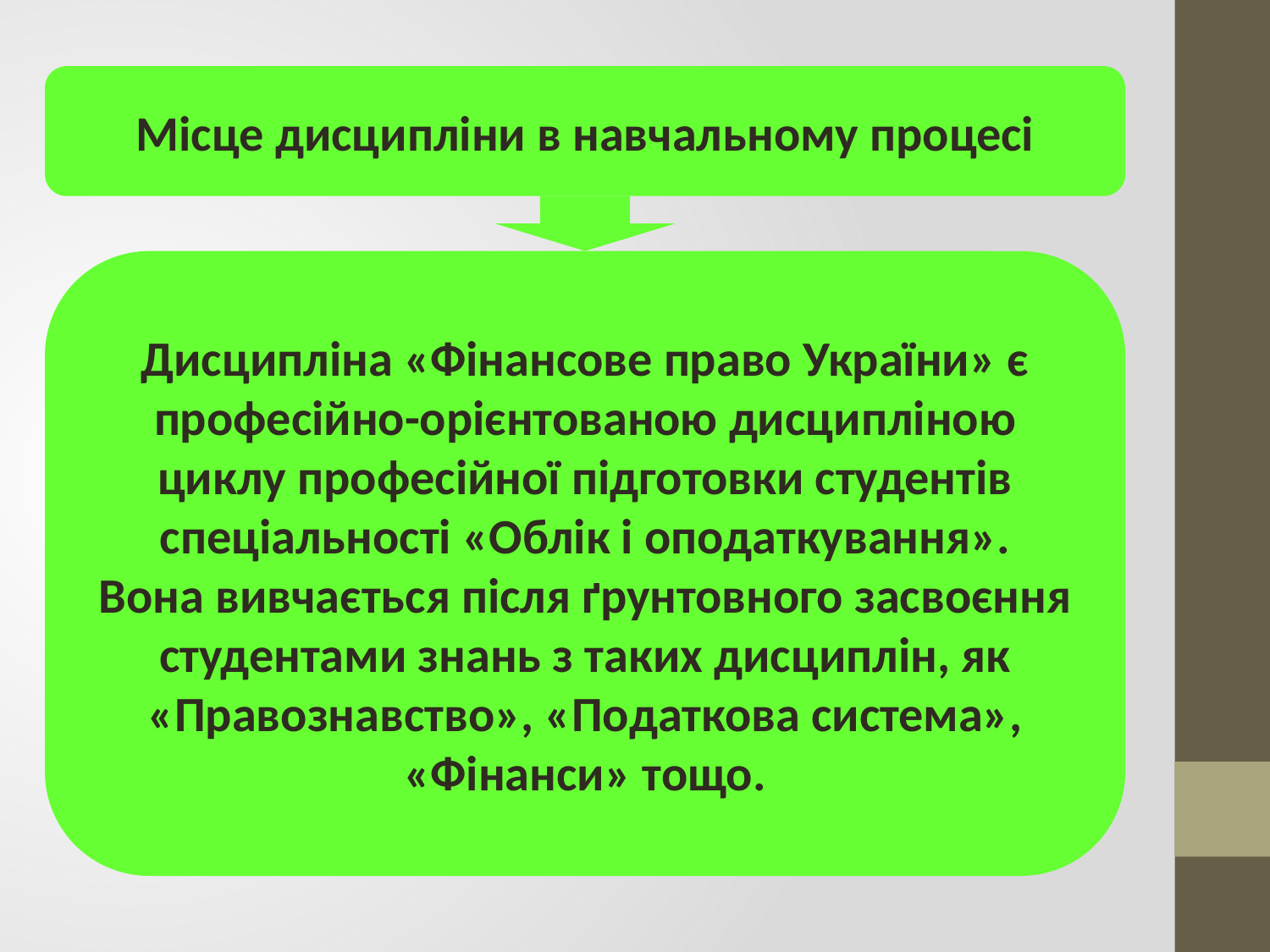

Місце дисципліни в навчальному процесі

Дисципліна «Фінансове право України» є професійно-орієнтованою дисципліною циклу професійної підготовки студентів спеціальності «Облік і оподаткування».
Вона вивчається після ґрунтовного засвоєння
студентами знань з таких дисциплін, як
«Правознавство», «Податкова система»,
«Фінанси» тощо.